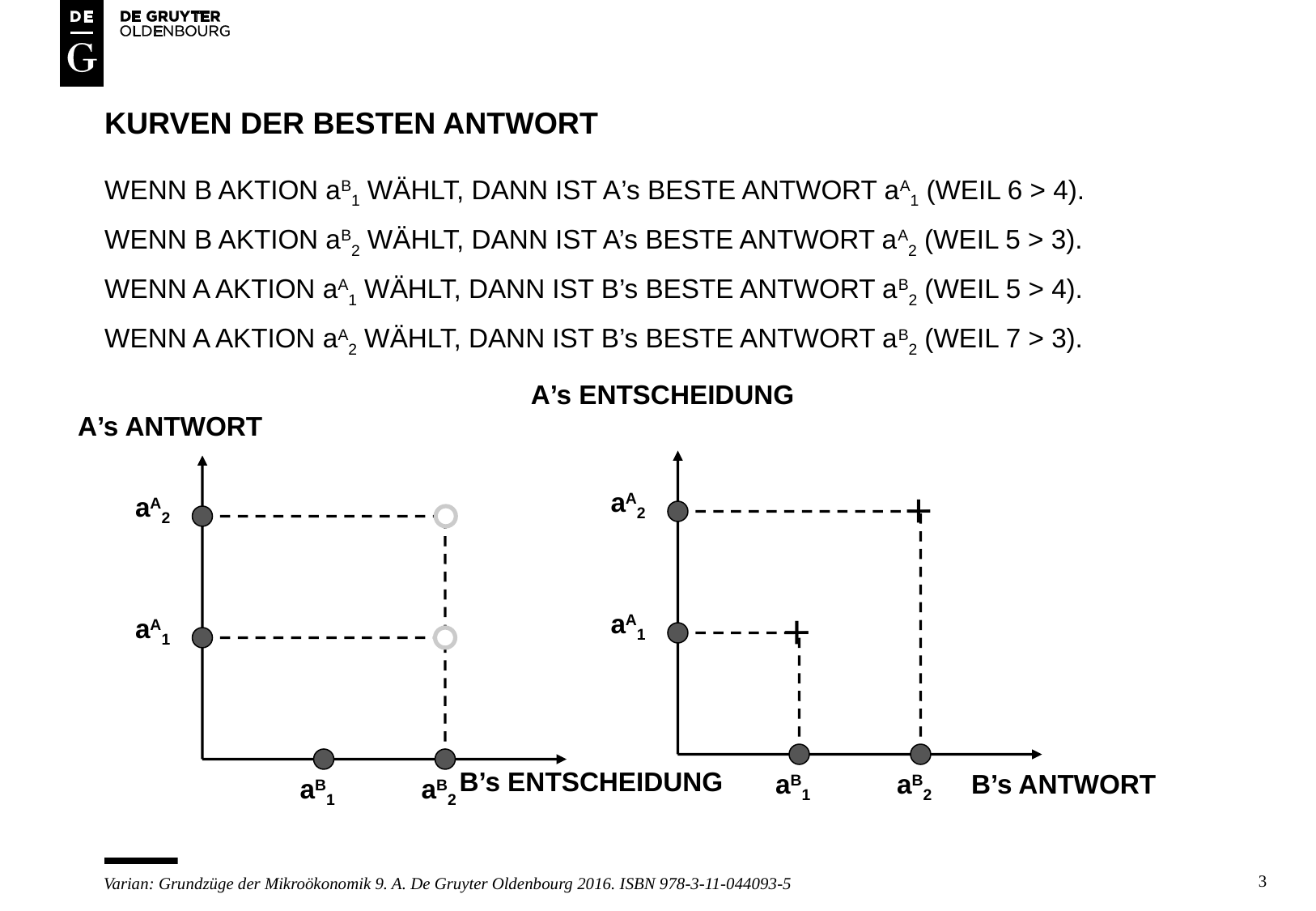

# Kurven der besten antwort
WENN B AKTION aB1 WÄHLT, DANN IST A’s BESTE ANTWORT aA1 (WEIL 6 > 4).
WENN B AKTION aB2 WÄHLT, DANN IST A’s BESTE ANTWORT aA2 (WEIL 5 > 3).
WENN A AKTION aA1 WÄHLT, DANN IST B’s BESTE ANTWORT aB2 (WEIL 5 > 4).
WENN A AKTION aA2 WÄHLT, DANN IST B’s BESTE ANTWORT aB2 (WEIL 7 > 3).

A’s ENTSCHEIDUNG
A’s ANTWORT

+
aA2

+
aA1

aB1
aB2

aA2

aA1

B’s ENTSCHEIDUNG

B’s ANTWORT
aB1
aB2
3
Varian: Grundzüge der Mikroökonomik 9. A. De Gruyter Oldenbourg 2016. ISBN 978-3-11-044093-5